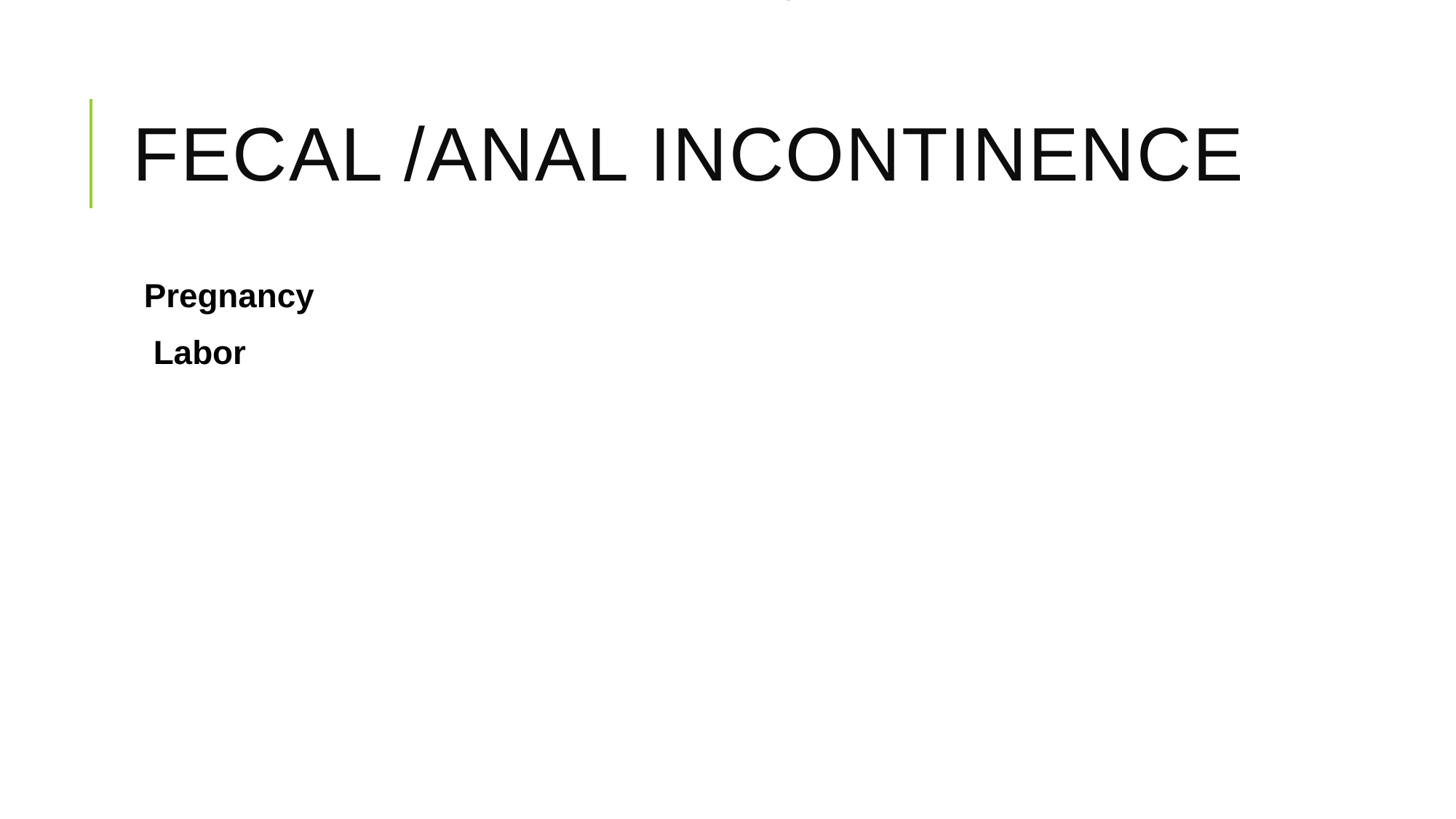

uscles of the female perineum

# Fecal /Anal Incontinence
Pregnancy
 Labor